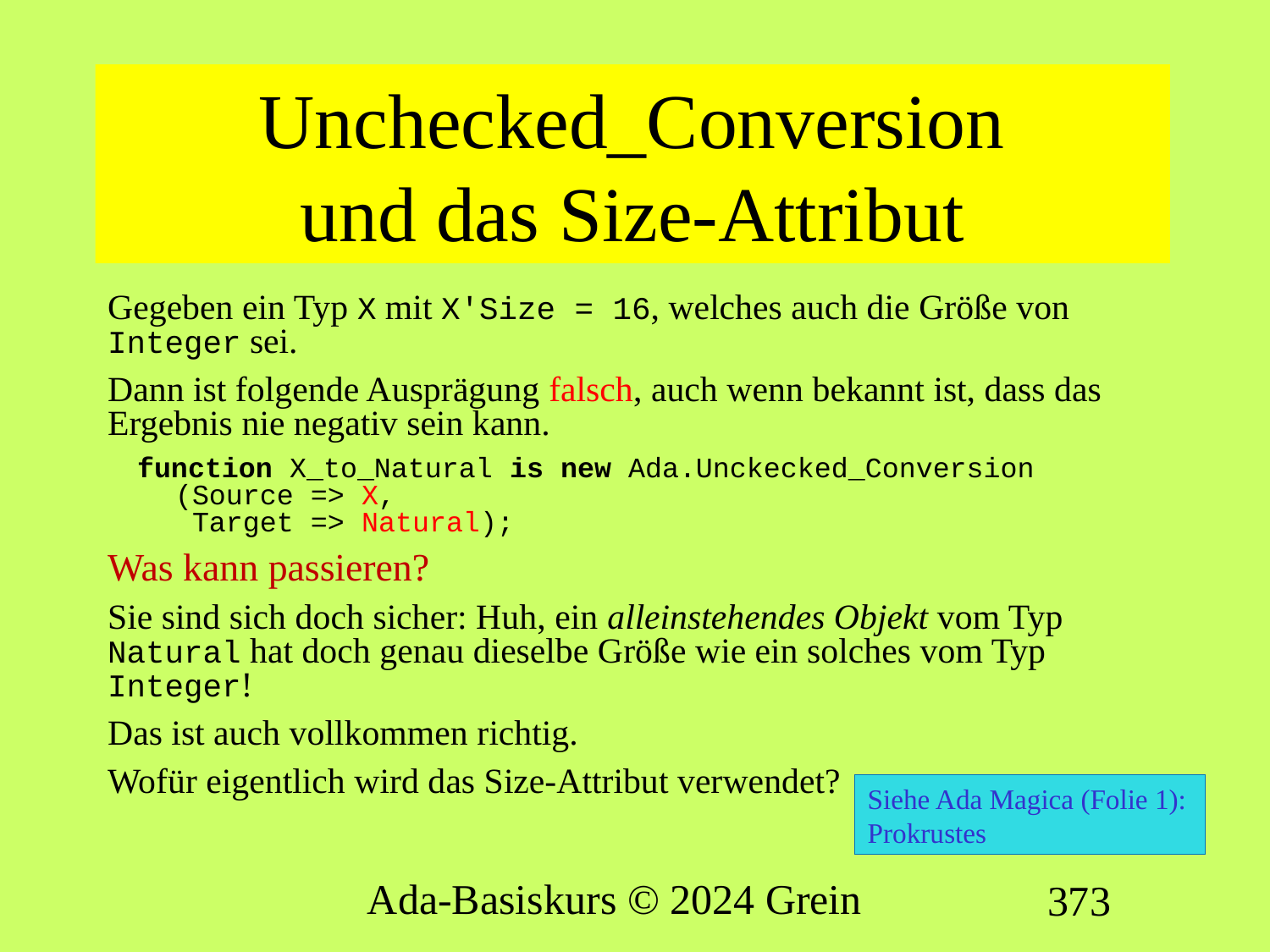

# Unchecked_Conversion und das Size-Attribut
Gegeben ein Typ X mit X'Size = 16, welches auch die Größe von Integer sei.
Dann ist folgende Ausprägung falsch, auch wenn bekannt ist, dass das Ergebnis nie negativ sein kann.
  function X_to_Natural is new Ada.Unckecked_Conversion
    (Source => X,
     Target => Natural);
Was kann passieren?
Sie sind sich doch sicher: Huh, ein alleinstehendes Objekt vom Typ Natural hat doch genau dieselbe Größe wie ein solches vom Typ Integer!
Das ist auch vollkommen richtig.
Wofür eigentlich wird das Size-Attribut verwendet?
Siehe Ada Magica (Folie 1): Prokrustes
Ada-Basiskurs © 2024 Grein
373